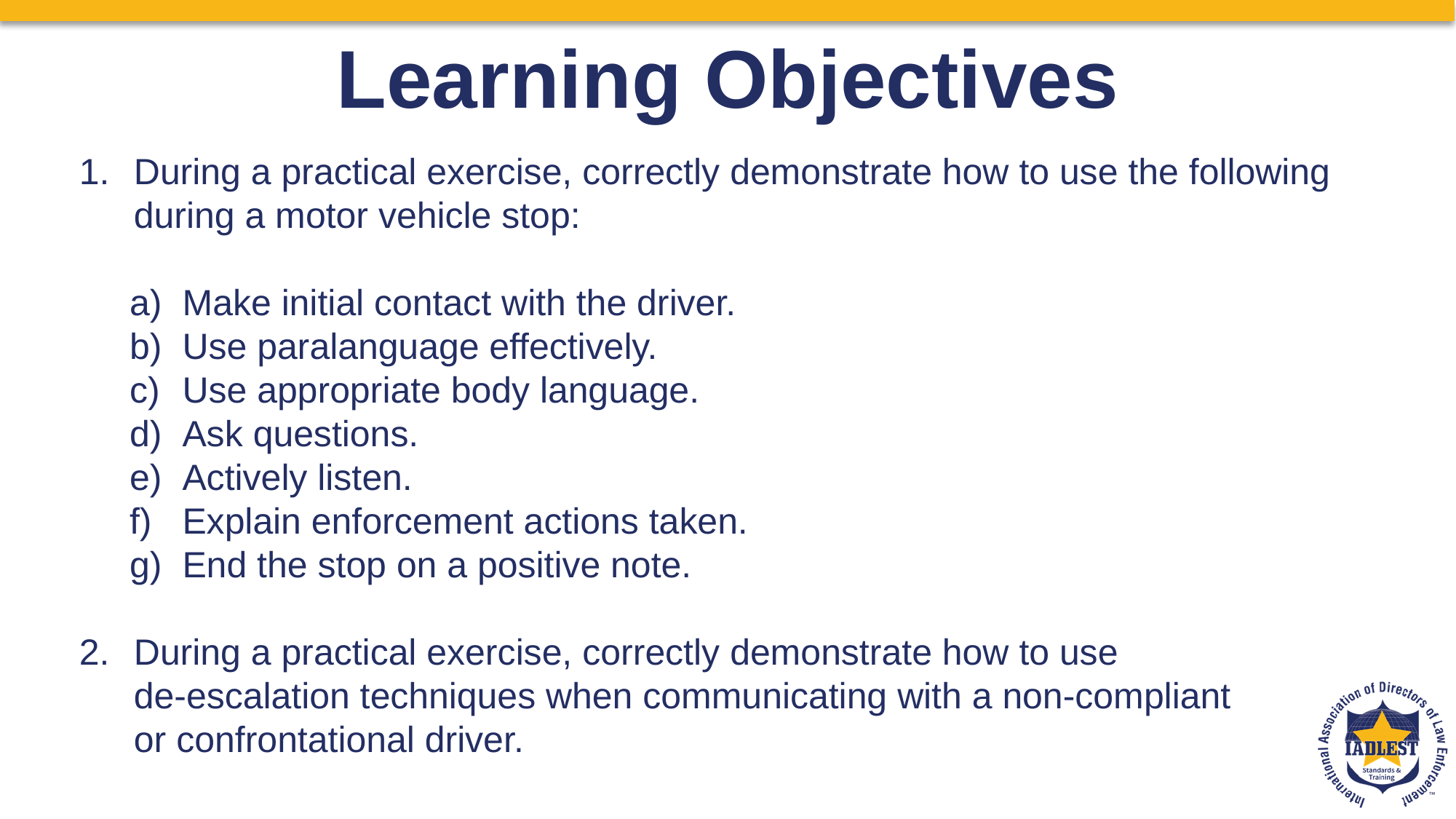

Learning Objectives
During a practical exercise, correctly demonstrate how to use the following during a motor vehicle stop:

Make initial contact with the driver.
Use paralanguage effectively.
Use appropriate body language.
Ask questions.
Actively listen.
Explain enforcement actions taken.
End the stop on a positive note.

During a practical exercise, correctly demonstrate how to use                          de-escalation techniques when communicating with a non-compliant               or confrontational driver.